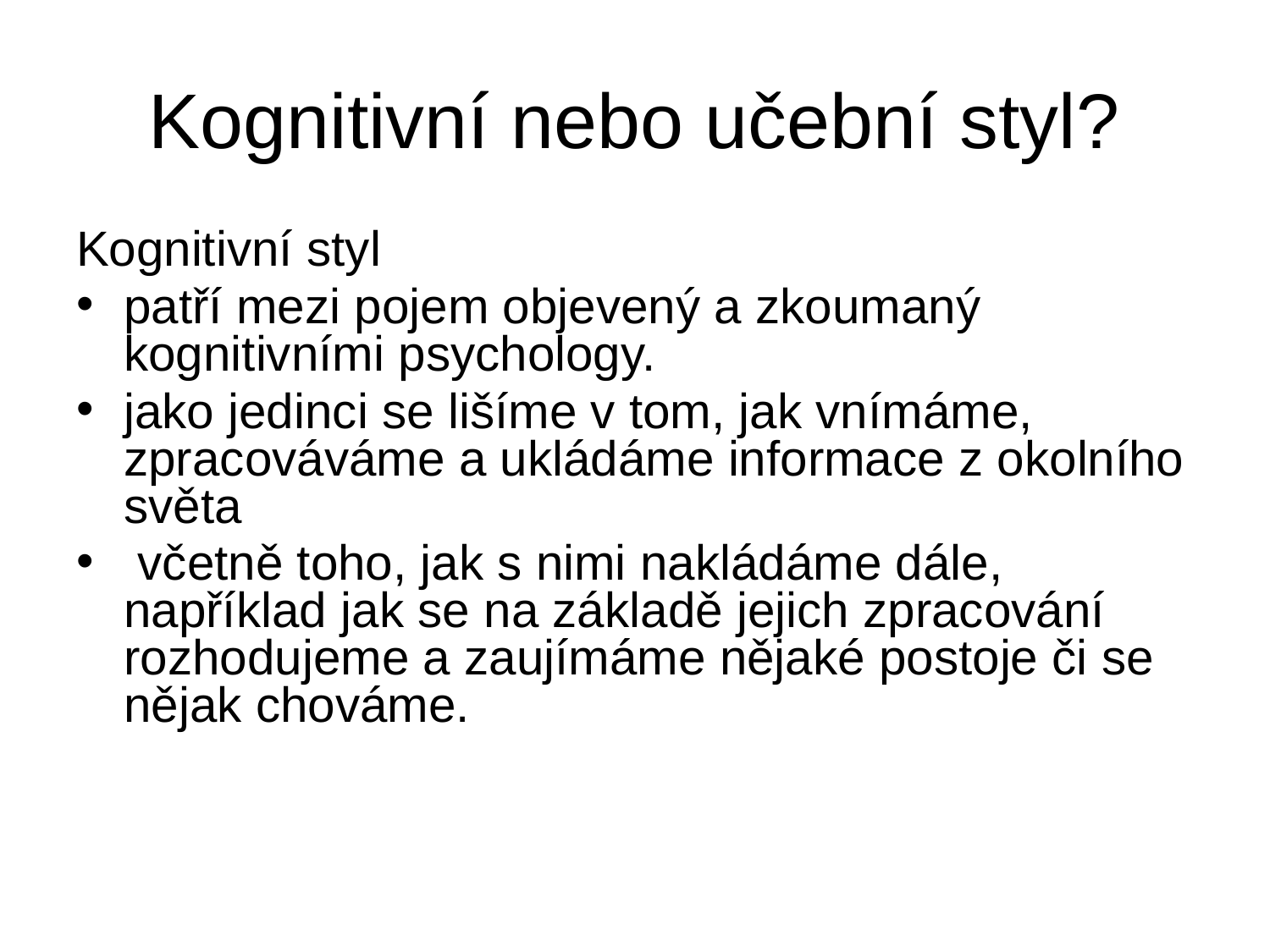

# Kognitivní nebo učební styl?
Kognitivní styl
patří mezi pojem objevený a zkoumaný kognitivními psychology.
jako jedinci se lišíme v tom, jak vnímáme, zpracováváme a ukládáme informace z okolního světa
 včetně toho, jak s nimi nakládáme dále, například jak se na základě jejich zpracování rozhodujeme a zaujímáme nějaké postoje či se nějak chováme.